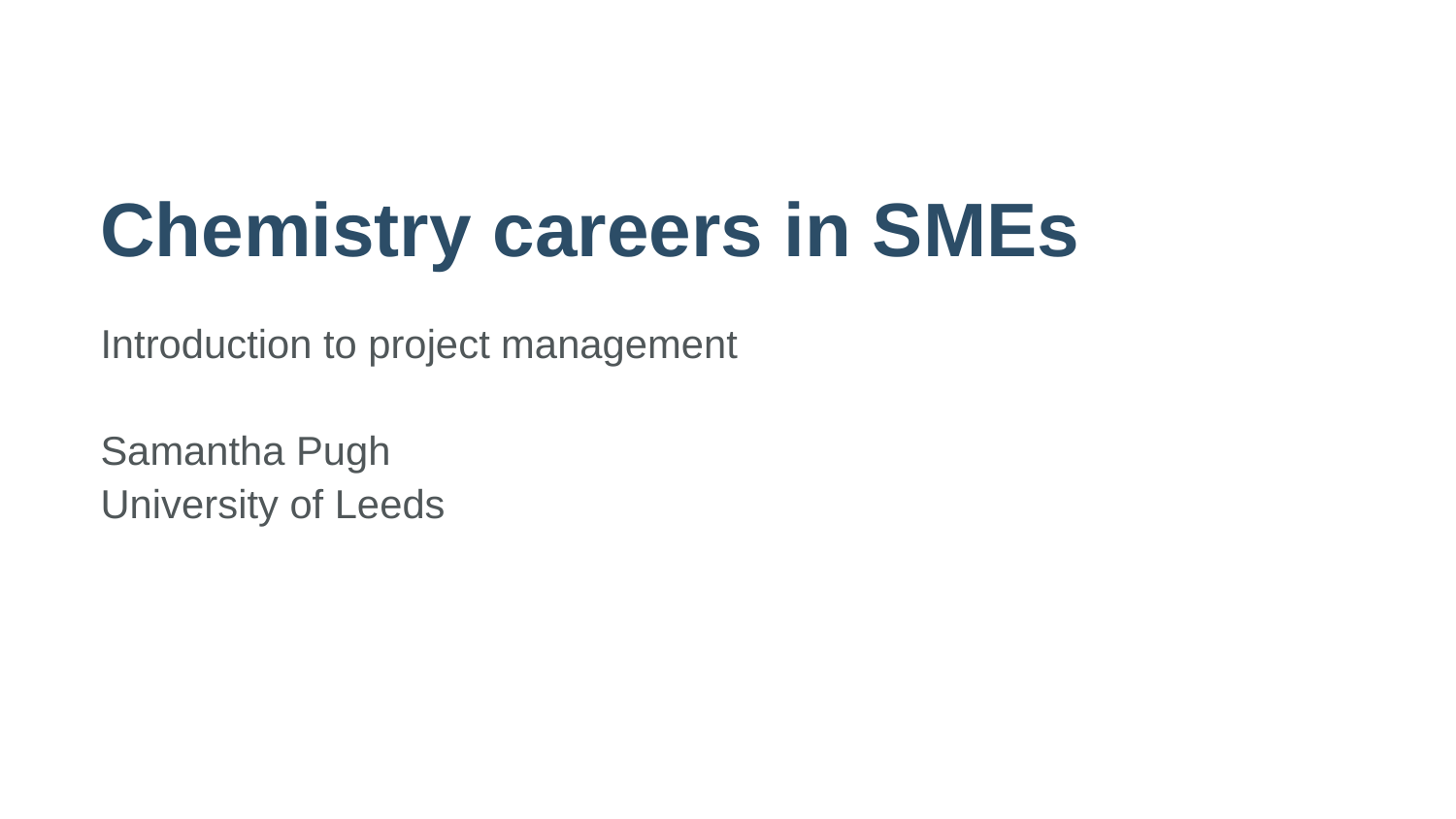

# Chemistry careers in SMEs
Introduction to project management

Samantha Pugh
University of Leeds